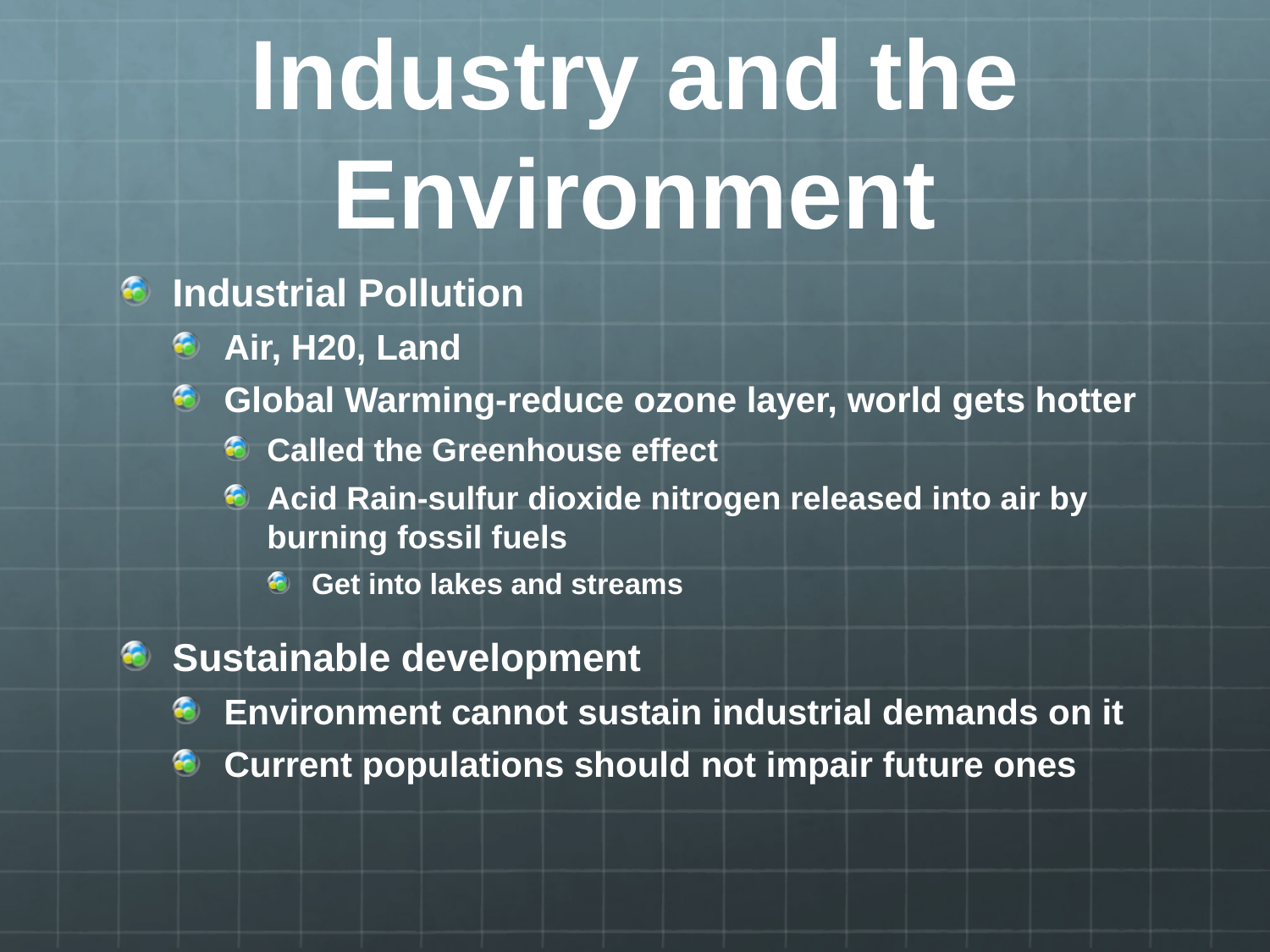

# Industry and the Environment
Industrial Pollution
Air, H20, Land
Global Warming-reduce ozone layer, world gets hotter
Called the Greenhouse effect
Acid Rain-sulfur dioxide nitrogen released into air by burning fossil fuels
Get into lakes and streams
Sustainable development
Environment cannot sustain industrial demands on it
Current populations should not impair future ones